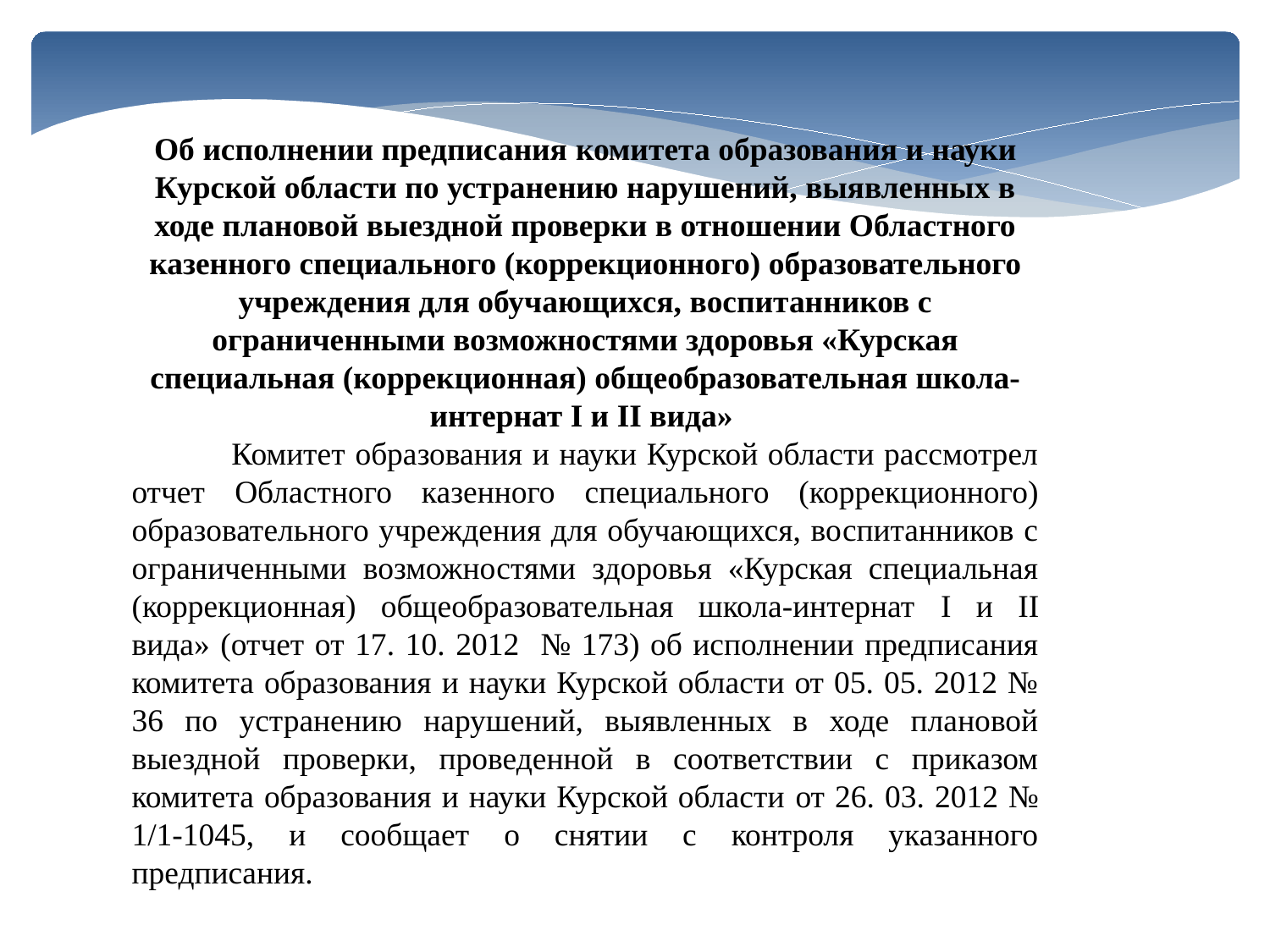

Об исполнении предписания комитета образования и науки Курской области по устранению нарушений, выявленных в ходе плановой выездной проверки в отношении Областного казенного специального (коррекционного) образовательного учреждения для обучающихся, воспитанников с ограниченными возможностями здоровья «Курская специальная (коррекционная) общеобразовательная школа-интернат I и II вида»
          Комитет образования и науки Курской области рассмотрел отчет Областного казенного специального (коррекционного) образовательного учреждения для обучающихся, воспитанников с ограниченными возможностями здоровья «Курская специальная (коррекционная) общеобразовательная школа-интернат I и II вида» (отчет от 17. 10. 2012  № 173) об исполнении предписания комитета образования и науки Курской области от 05. 05. 2012 № 36 по устранению нарушений, выявленных в ходе плановой выездной проверки, проведенной в соответствии с приказом комитета образования и науки Курской области от 26. 03. 2012 № 1/1-1045, и сообщает о снятии с контроля указанного предписания.